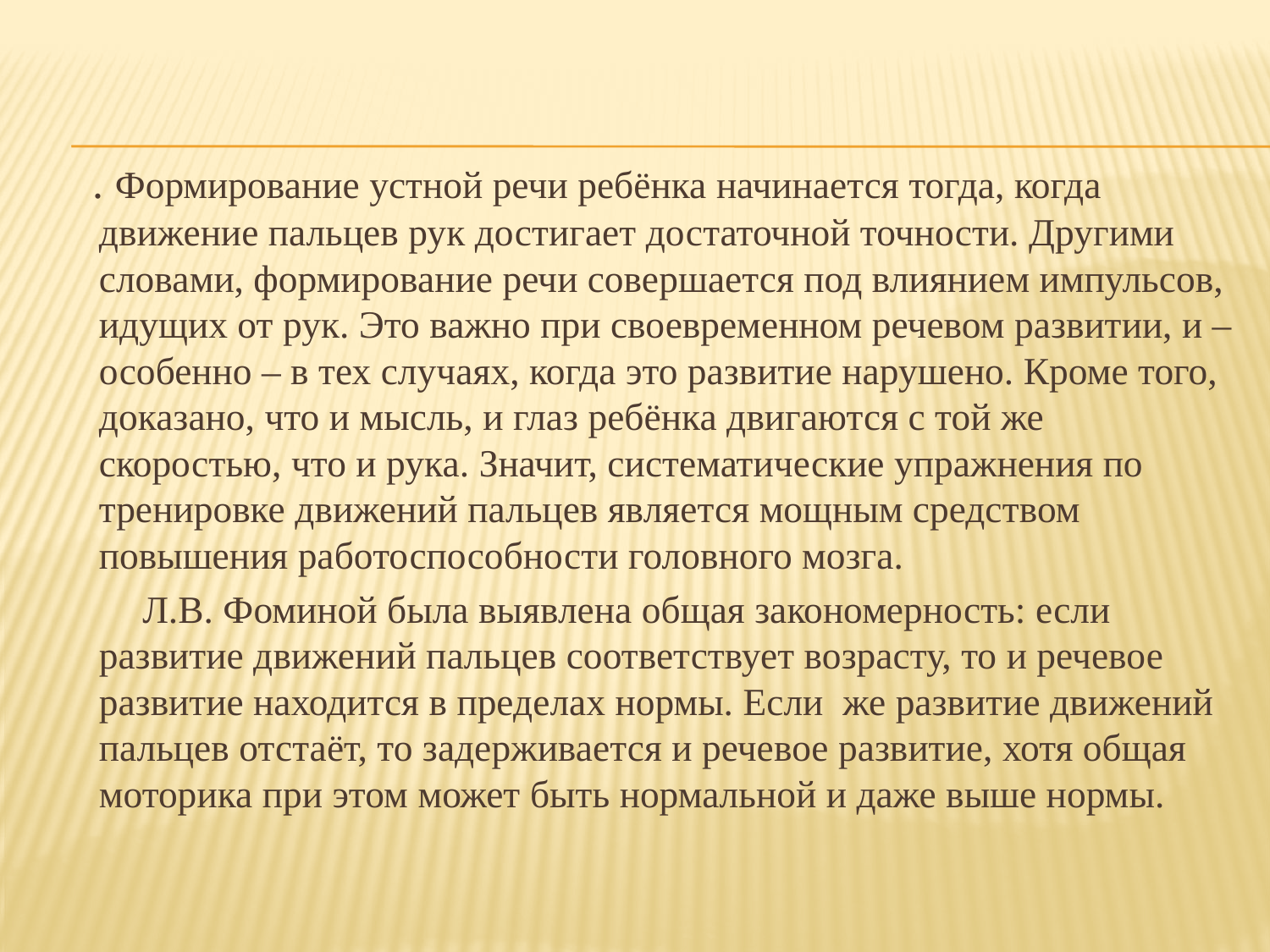

#
     . Формирование устной речи ребёнка начинается тогда, когда движение пальцев рук достигает достаточной точности. Другими словами, формирование речи совершается под влиянием импульсов, идущих от рук. Это важно при своевременном речевом развитии, и – особенно – в тех случаях, когда это развитие нарушено. Кроме того, доказано, что и мысль, и глаз ребёнка двигаются с той же скоростью, что и рука. Значит, систематические упражнения по тренировке движений пальцев является мощным средством повышения работоспособности головного мозга.
         Л.В. Фоминой была выявлена общая закономерность: если развитие движений пальцев соответствует возрасту, то и речевое развитие находится в пределах нормы. Если  же развитие движений пальцев отстаёт, то задерживается и речевое развитие, хотя общая моторика при этом может быть нормальной и даже выше нормы.